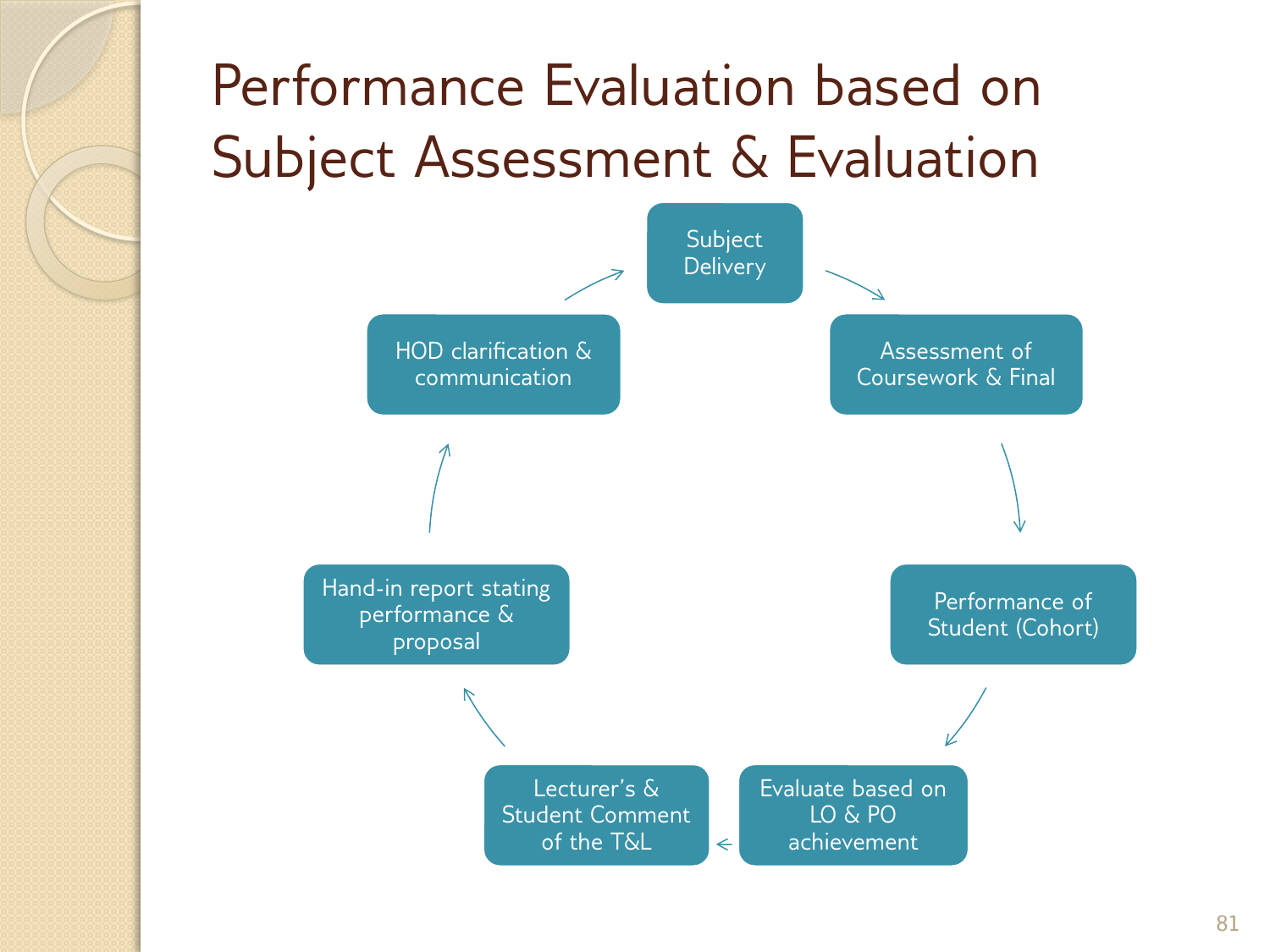

# Performance Evaluation based on Subject Assessment & Evaluation
Subject Delivery
Assessment of Coursework & Final
Performance of Student (Cohort)
Evaluate based on LO & PO achievement
Lecturer’s & Student Comment of the T&L
Hand-in report stating performance & proposal
HOD clarification & communication
81